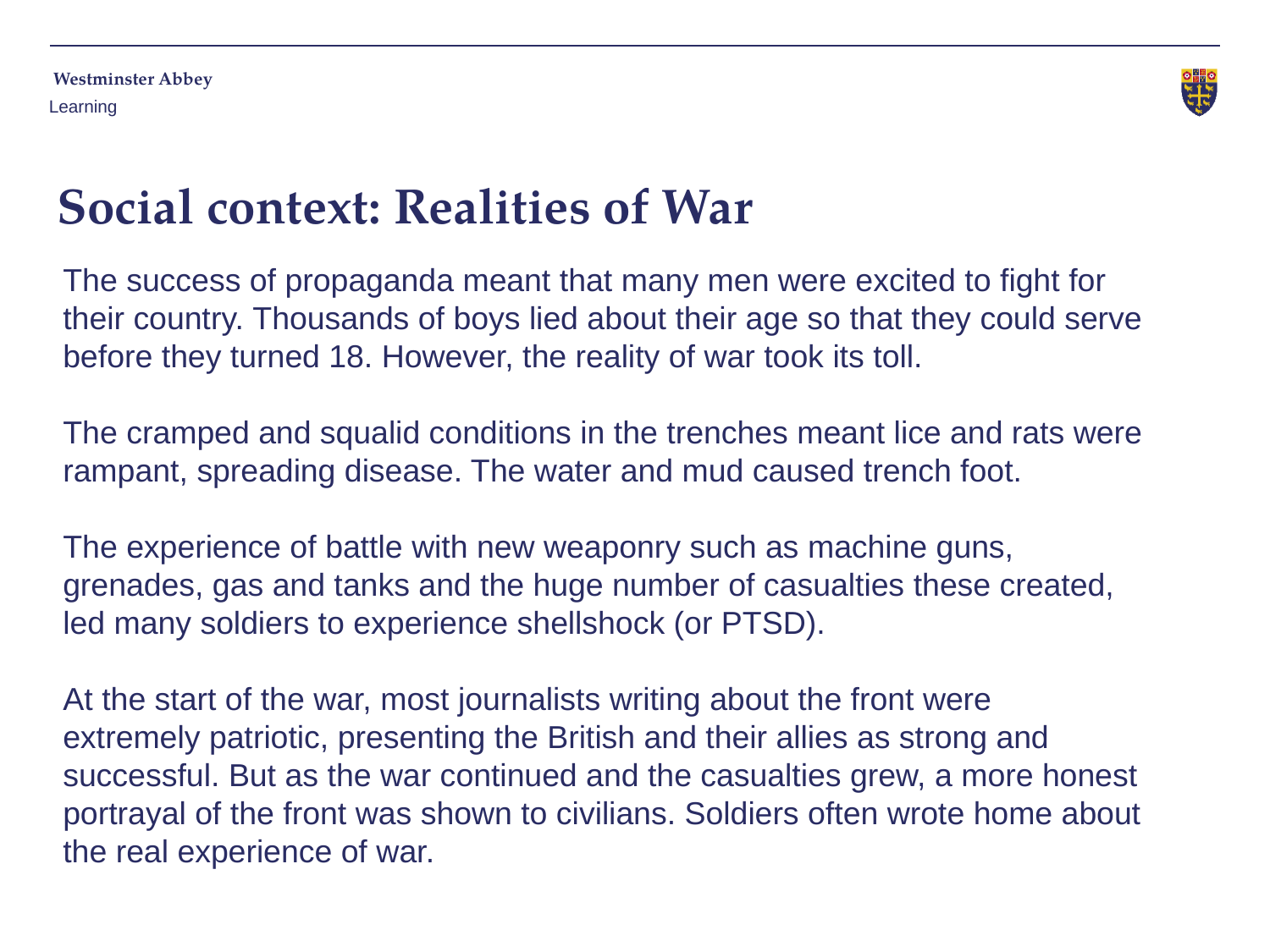

Learning
# Social context: Realities of War
The success of propaganda meant that many men were excited to fight for their country. Thousands of boys lied about their age so that they could serve before they turned 18. However, the reality of war took its toll.

The cramped and squalid conditions in the trenches meant lice and rats were rampant, spreading disease. The water and mud caused trench foot.

The experience of battle with new weaponry such as machine guns, grenades, gas and tanks and the huge number of casualties these created, led many soldiers to experience shellshock (or PTSD).

At the start of the war, most journalists writing about the front were extremely patriotic, presenting the British and their allies as strong and successful. But as the war continued and the casualties grew, a more honest portrayal of the front was shown to civilians. Soldiers often wrote home about the real experience of war.